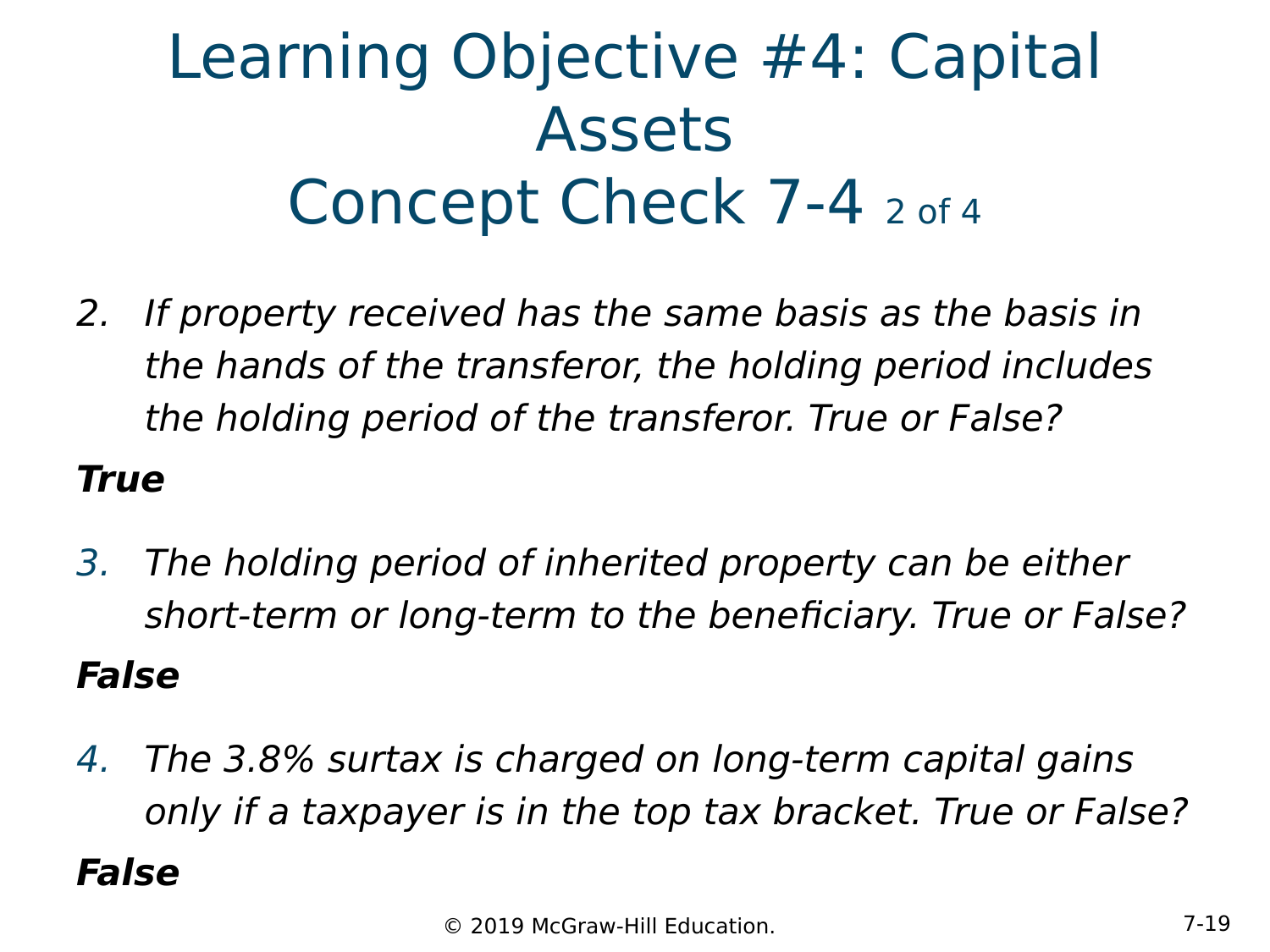

# Learning Objective #4: Capital Assets Concept Check 7-4 2 of 4
If property received has the same basis as the basis in the hands of the transferor, the holding period includes the holding period of the transferor. True or False?
True
The holding period of inherited property can be either short-term or long-term to the beneficiary. True or False?
False
The 3.8% surtax is charged on long-term capital gains only if a taxpayer is in the top tax bracket. True or False?
False